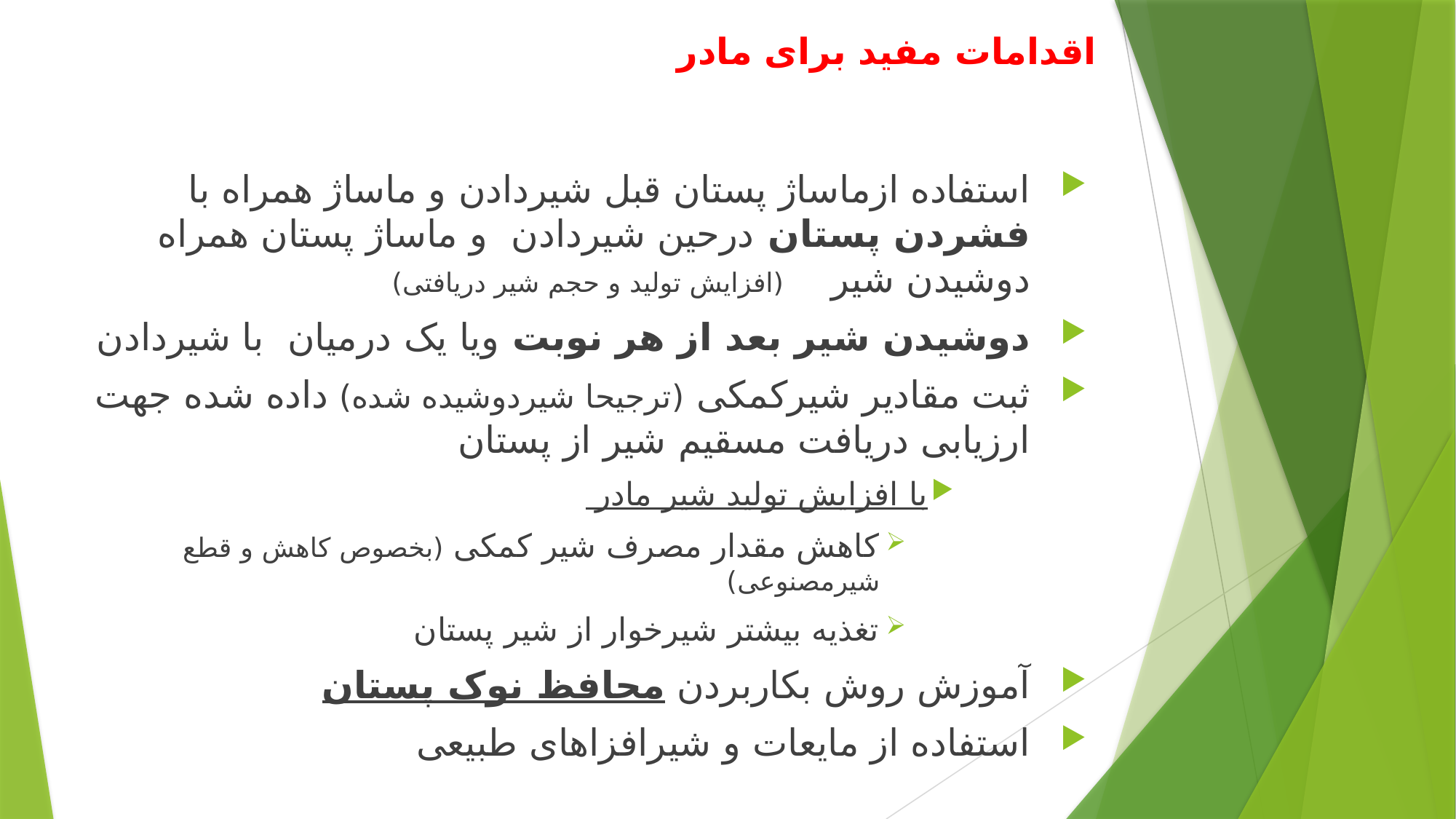

# اقدامات مفید برای مادر
استفاده ازماساژ پستان قبل شیردادن و ماساژ همراه با فشردن پستان درحین شیردادن  و ماساژ پستان همراه دوشیدن شیر    (افزایش تولید و حجم شیر دریافتی)
دوشیدن شیر بعد از هر نوبت ویا یک درمیان  با شیردادن
ثبت مقادیر شیرکمکی (ترجیحا شیردوشیده شده) داده شده جهت ارزیابی دریافت مسقیم شیر از پستان
با افزایش تولید شیر مادر
کاهش مقدار مصرف شیر کمکی (بخصوص کاهش و قطع شیرمصنوعی)
تغذیه بیشتر شیرخوار از شیر پستان
آموزش روش بکاربردن محافظ نوک پستان
استفاده از مایعات و شیرافزاهای طبیعی